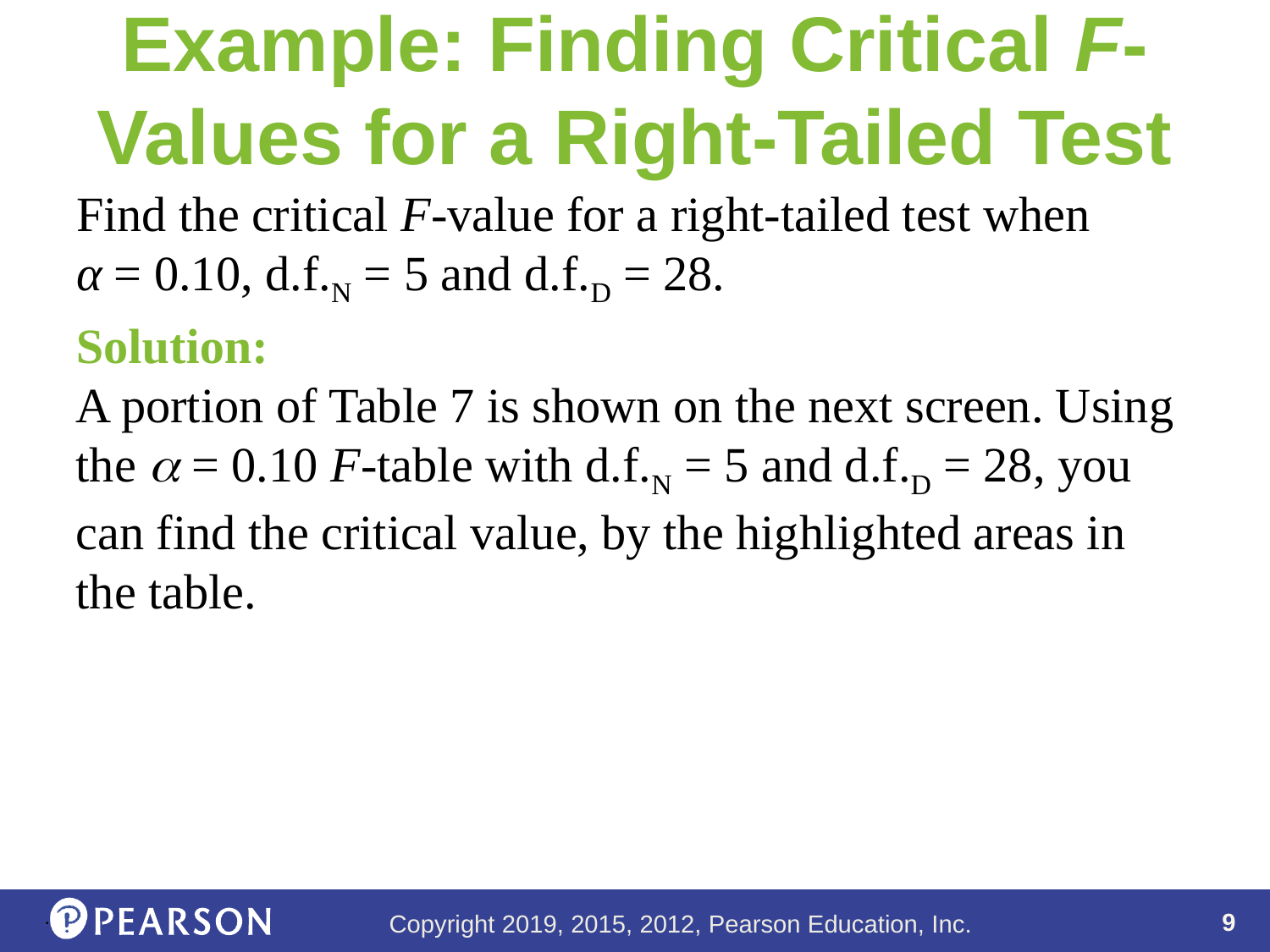

# Example: Finding Critical F-Values for a Right-Tailed Test
Find the critical F-value for a right-tailed test when
α = 0.10, d.f.N = 5 and d.f.D = 28.
Solution:
A portion of Table 7 is shown on the next screen. Using the α = 0.10 F-table with d.f.N = 5 and d.f.D = 28, you can find the critical value, by the highlighted areas in the table.
.